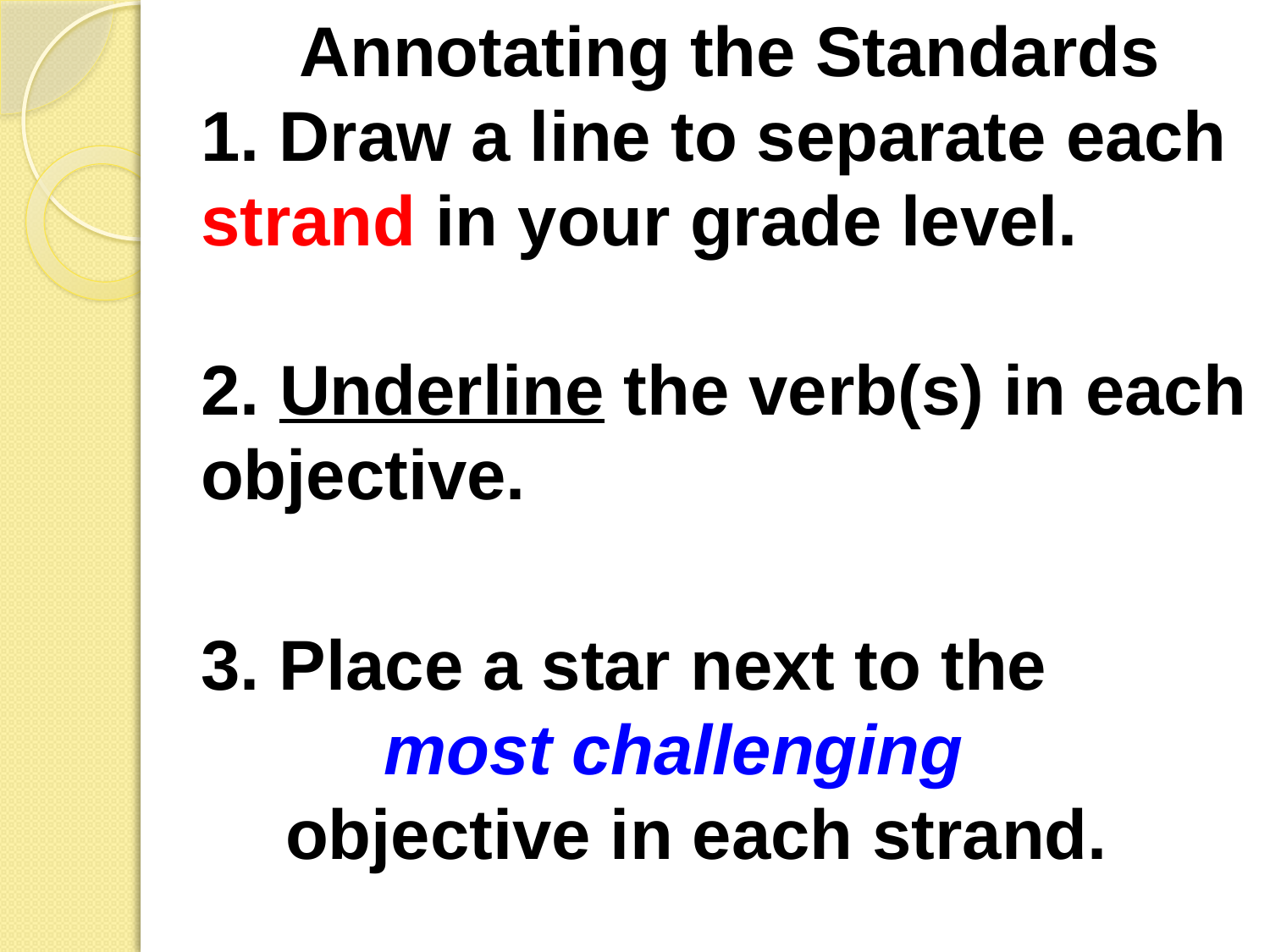

Annotating the Standards
1. Draw a line to separate each  strand in your grade level.
2. Underline the verb(s) in each objective.

  3. Place a star next to the
     most challenging objective in each strand.